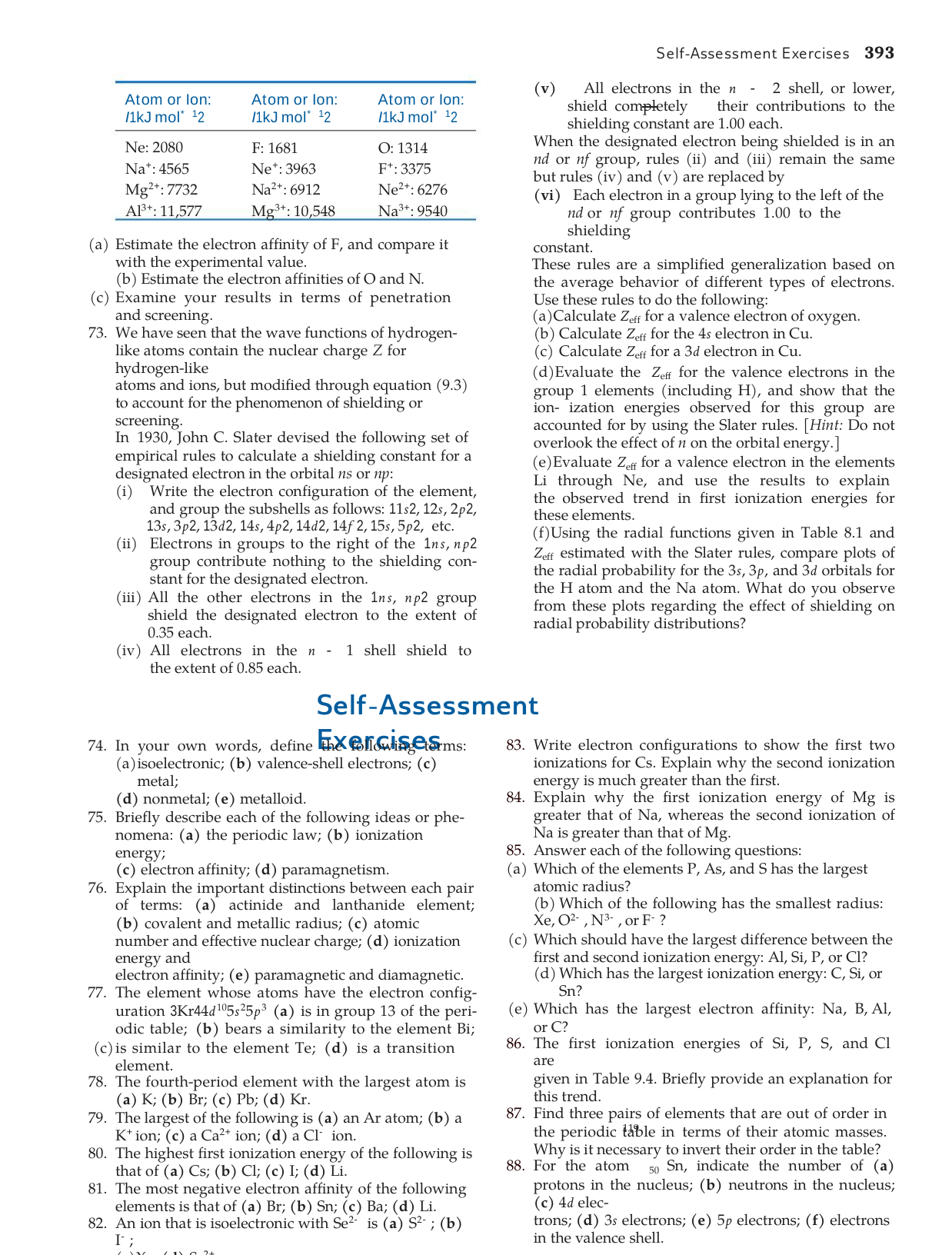

Self-Assessment Exercises	393
(v)    All electrons in the n  -  2 shell, or lower, shield completely    their contributions to the shielding constant are 1.00 each.
Atom or Ion:
I1kJ mol*12
Ne: 2080 Na+: 4565 Mg2+: 7732 Al3+: 11,577
Atom or Ion:
I1kJ mol*12
F: 1681 Ne+: 3963
Na2+: 6912 Mg3+: 10,548
Atom or Ion:
I1kJ mol*12
O: 1314 F+: 3375
Ne2+: 6276 Na3+: 9540

When the designated electron being shielded is in an nd or nf group, rules (ii) and (iii) remain the same but rules (iv) and (v) are replaced by
(vi)   Each electron in a group lying to the left of the nd or  nf  group  contributes  1.00  to  the  shielding
constant.
These rules are a simplified generalization based on the average behavior of different types of electrons. Use these rules to do the following:
Calculate Zeff for a valence electron of oxygen.
Calculate Zeff for the 4s electron in Cu.
Calculate Zeff for a 3d electron in Cu.
Evaluate the  Zeff  for the valence electrons in the group 1 elements (including H), and show that the ion- ization energies observed for this group are accounted for by using the Slater rules. [Hint: Do not overlook the effect of n on the orbital energy.]
Evaluate Zeff for a valence electron in the elements Li  through  Ne,  and  use  the  results  to  explain  the observed trend in first ionization energies for these elements.
Using the radial functions given in Table 8.1 and Zeff  estimated with the Slater rules, compare plots of the radial probability for the 3s, 3p, and 3d orbitals for the H atom and the Na atom. What do you observe from these plots regarding the effect of shielding on radial probability distributions?
Estimate the electron affinity of F, and compare it with the experimental value.
Estimate the electron affinities of O and N.
Examine  your  results  in  terms  of  penetration and screening.
We have seen that the wave functions of hydrogen-like atoms contain the nuclear charge Z for hydrogen-like
atoms and ions, but modified through equation (9.3) to account for the phenomenon of shielding or screening.
In  1930, John C. Slater devised the following set of
empirical rules to calculate a shielding constant for a designated electron in the orbital ns or np:
Write the electron configuration of the element, and group the subshells as follows: 11s2, 12s, 2p2,
13s, 3p2, 13d2, 14s, 4p2, 14d2, 14f2, 15s, 5p2,  etc.
Electrons in groups to the right of the  1ns, np2 group contribute nothing to the shielding con- stant for the designated electron.
All the other electrons in the 1ns, np2 group shield the designated electron to the extent of 0.35 each.
All  electrons  in  the  n  -  1  shell  shield  to  the extent of 0.85 each.
Self-Assessment Exercises
In  your  own  words,  define  the  following  terms:
isoelectronic; (b) valence-shell electrons; (c) metal;
(d) nonmetal; (e) metalloid.
Briefly describe each of the following ideas or phe- nomena: (a) the periodic law; (b) ionization energy;
(c) electron affinity; (d) paramagnetism.
Explain the important distinctions between each pair of   terms:   (a)   actinide   and   lanthanide   element;
(b) covalent and metallic radius; (c) atomic number and effective nuclear charge; (d) ionization energy and
electron affinity; (e) paramagnetic and diamagnetic.
The element whose atoms have the electron config- uration 3Kr44d105s25p3  (a) is in group 13 of the peri- odic table;  (b) bears a similarity to the element Bi;
is similar to the element Te;  (d)  is a transition element.
The fourth-period element with the largest atom is
(a) K; (b) Br; (c) Pb; (d) Kr.
The largest of the following is (a) an Ar atom; (b) a K+ ion; (c) a Ca2+ ion; (d) a Cl- ion.
The highest first ionization energy of the following is that of (a) Cs; (b) Cl; (c) I; (d) Li.
The most negative electron affinity of the following elements is that of (a) Br; (b) Sn; (c) Ba; (d) Li.
An ion that is isoelectronic with Se2-  is (a) S2-; (b) I-;
Xe; (d) Sr2+.
Write electron configurations to show the first two ionizations for Cs. Explain why the second ionization energy is much greater than the first.
Explain  why  the  first  ionization  energy  of  Mg  is greater that of Na, whereas the second ionization of Na is greater than that of Mg.
Answer each of the following questions:
Which of the elements P, As, and S has the largest atomic radius?
Which of the following has the smallest radius:
Xe, O2-, N3-, or F-?
Which should have the largest difference between the first and second ionization energy: Al, Si, P, or Cl?
Which has the largest ionization energy: C, Si, or Sn?
Which  has  the  largest  electron  affinity:  Na,  B, Al, or C?
The  first  ionization  energies  of  Si,  P,  S,  and Cl  are
given in Table 9.4. Briefly provide an explanation for this trend.
Find three pairs of elements that are out of order in
the periodic table in  terms of their atomic masses. Why is it necessary to invert their order in the table?
For the atom  50 Sn, indicate the number of (a) protons in the nucleus; (b) neutrons in the nucleus; (c) 4d elec-
trons; (d) 3s electrons; (e) 5p electrons; (f) electrons in the valence shell.
119